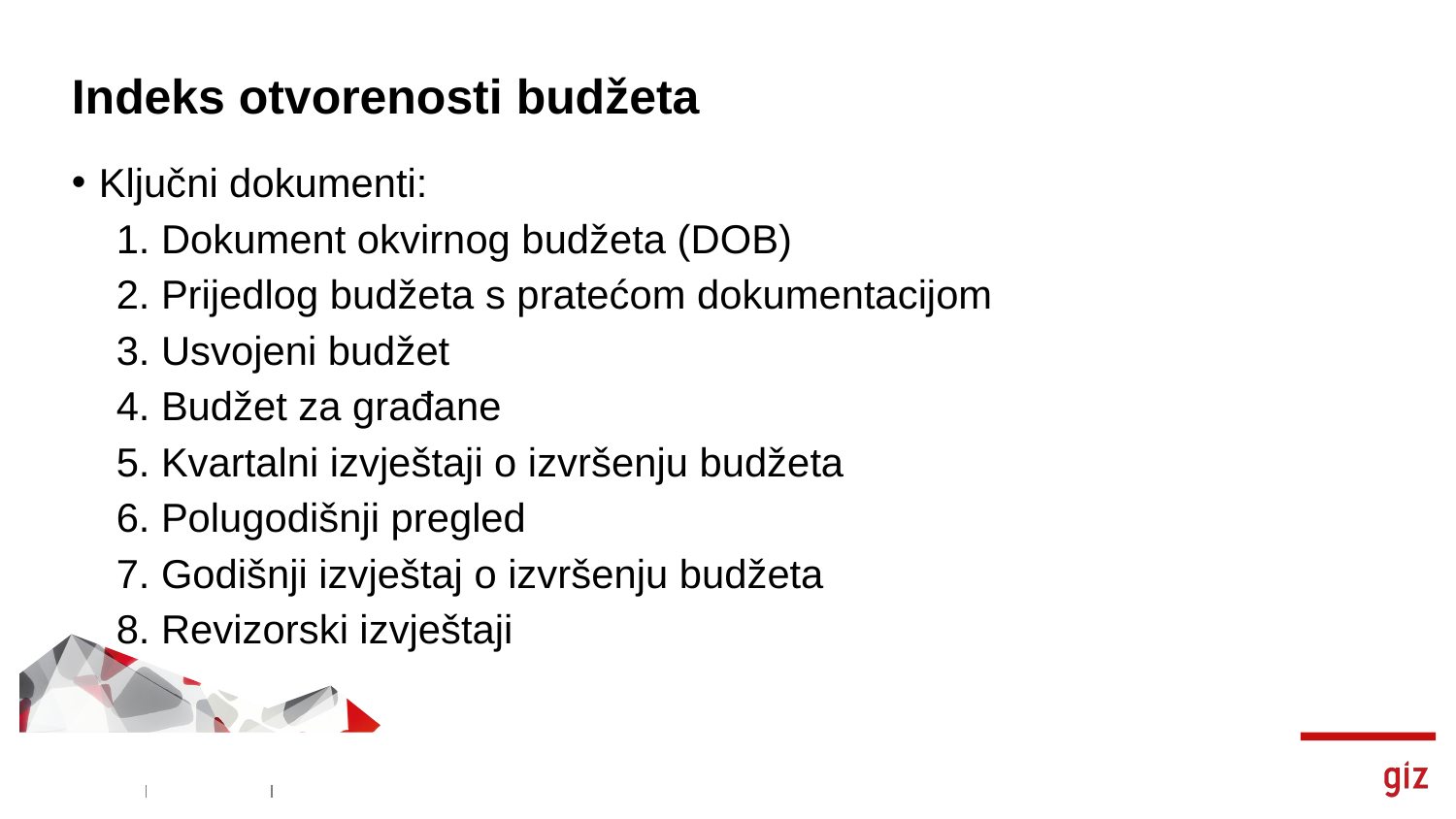

# Indeks otvorenosti budžeta
Ključni dokumenti:
    1. Dokument okvirnog budžeta (DOB)
    2. Prijedlog budžeta s pratećom dokumentacijom
    3. Usvojeni budžet
    4. Budžet za građane
    5. Kvartalni izvještaji o izvršenju budžeta
    6. Polugodišnji pregled
    7. Godišnji izvještaj o izvršenju budžeta
    8. Revizorski izvještaji